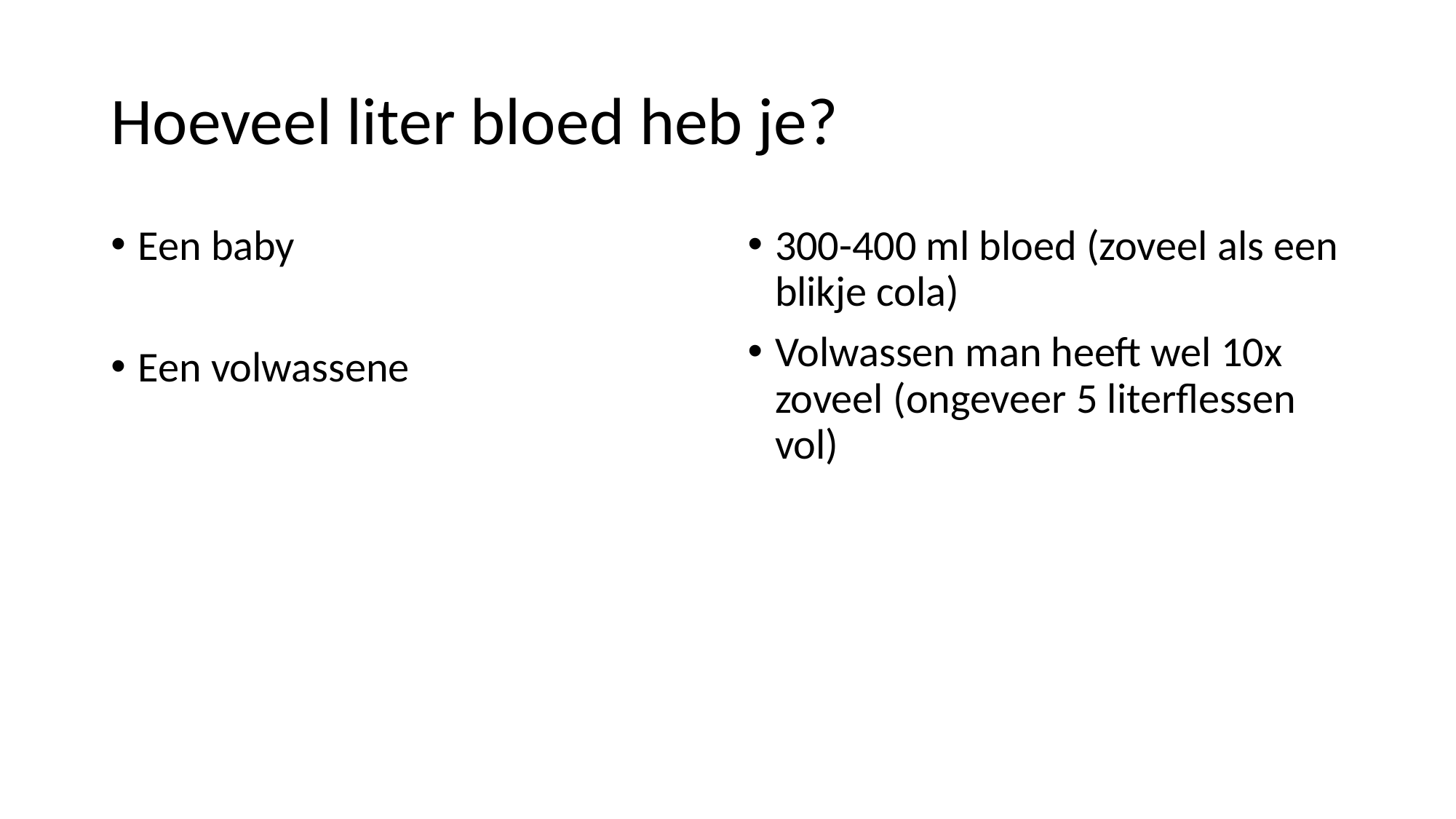

# Hoeveel liter bloed heb je?
Een baby

Een volwassene
300-400 ml bloed (zoveel als een blikje cola)
Volwassen man heeft wel 10x zoveel (ongeveer 5 literflessen vol)